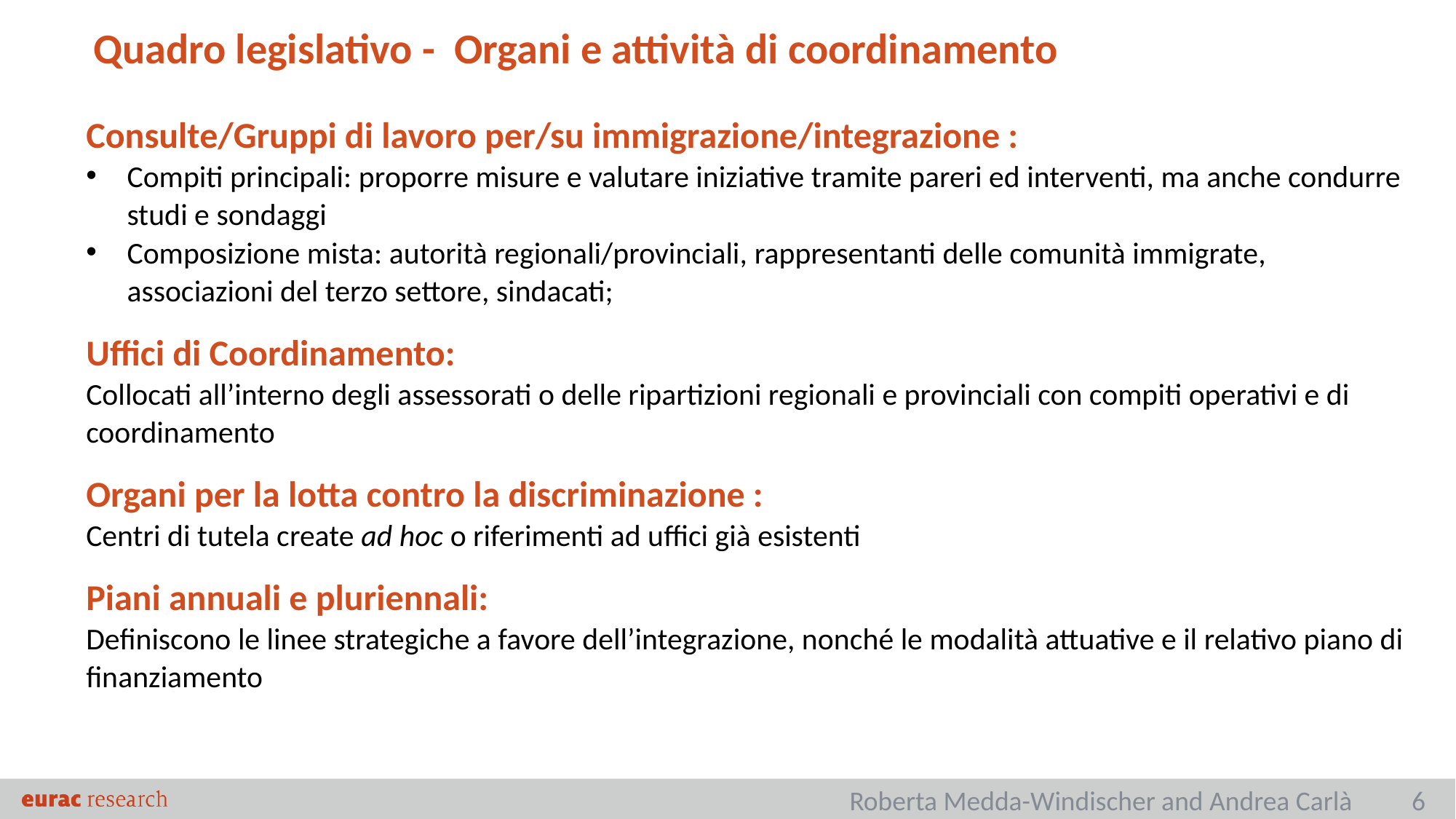

Quadro legislativo -  Organi e attività di coordinamento
Consulte/Gruppi di lavoro per/su immigrazione/integrazione :
Compiti principali: proporre misure e valutare iniziative tramite pareri ed interventi, ma anche condurre studi e sondaggi
Composizione mista: autorità regionali/provinciali, rappresentanti delle comunità immigrate, associazioni del terzo settore, sindacati;
Uffici di Coordinamento:
Collocati all’interno degli assessorati o delle ripartizioni regionali e provinciali con compiti operativi e di coordinamento
Organi per la lotta contro la discriminazione :
Centri di tutela create ad hoc o riferimenti ad uffici già esistenti
Piani annuali e pluriennali:
Definiscono le linee strategiche a favore dell’integrazione, nonché le modalità attuative e il relativo piano di finanziamento